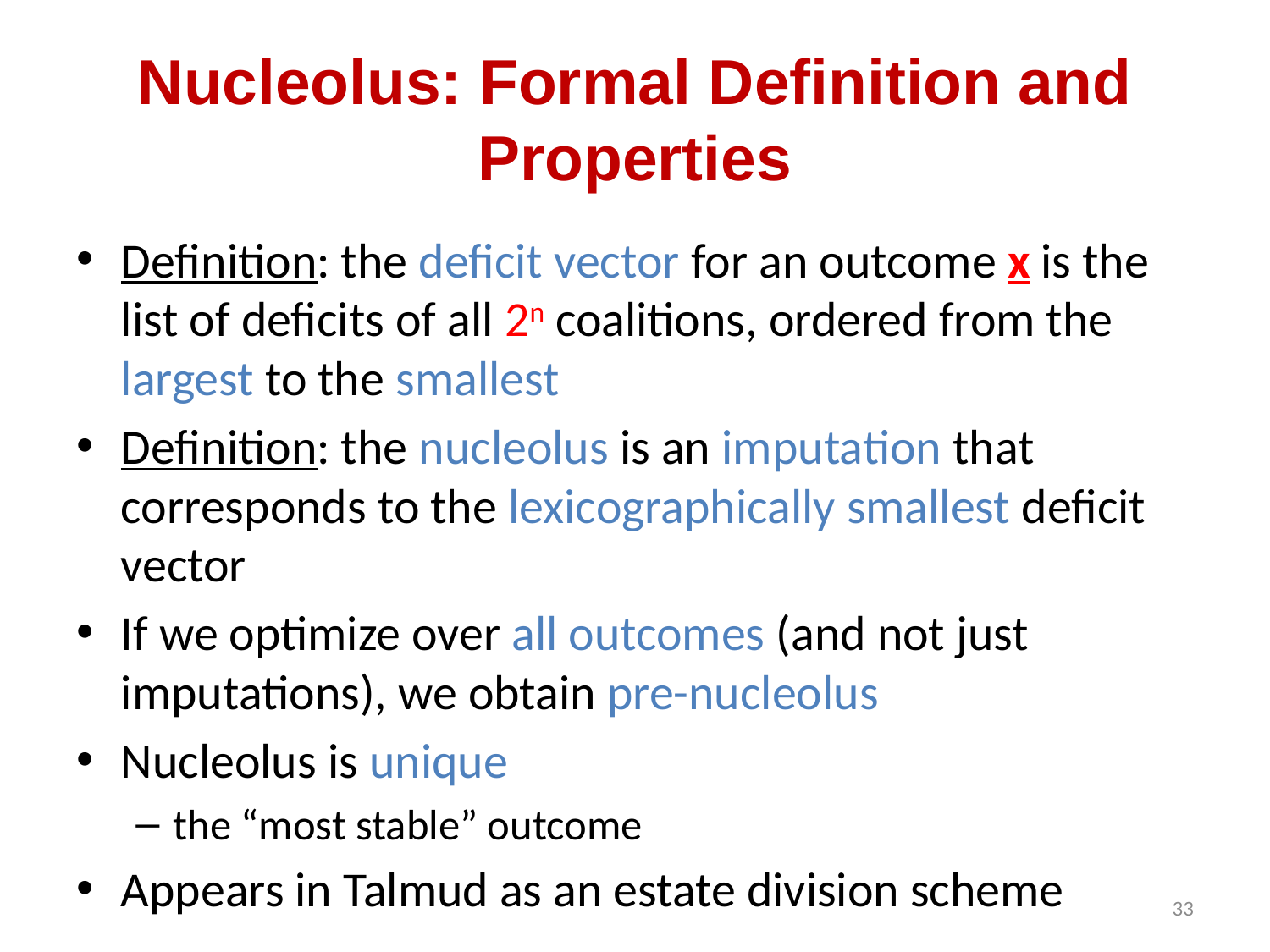

# Nucleolus: Formal Definition and Properties
Definition: the deficit vector for an outcome x is the list of deficits of all 2n coalitions, ordered from the largest to the smallest
Definition: the nucleolus is an imputation that corresponds to the lexicographically smallest deficit vector
If we optimize over all outcomes (and not just imputations), we obtain pre-nucleolus
Nucleolus is unique
the “most stable” outcome
Appears in Talmud as an estate division scheme
33